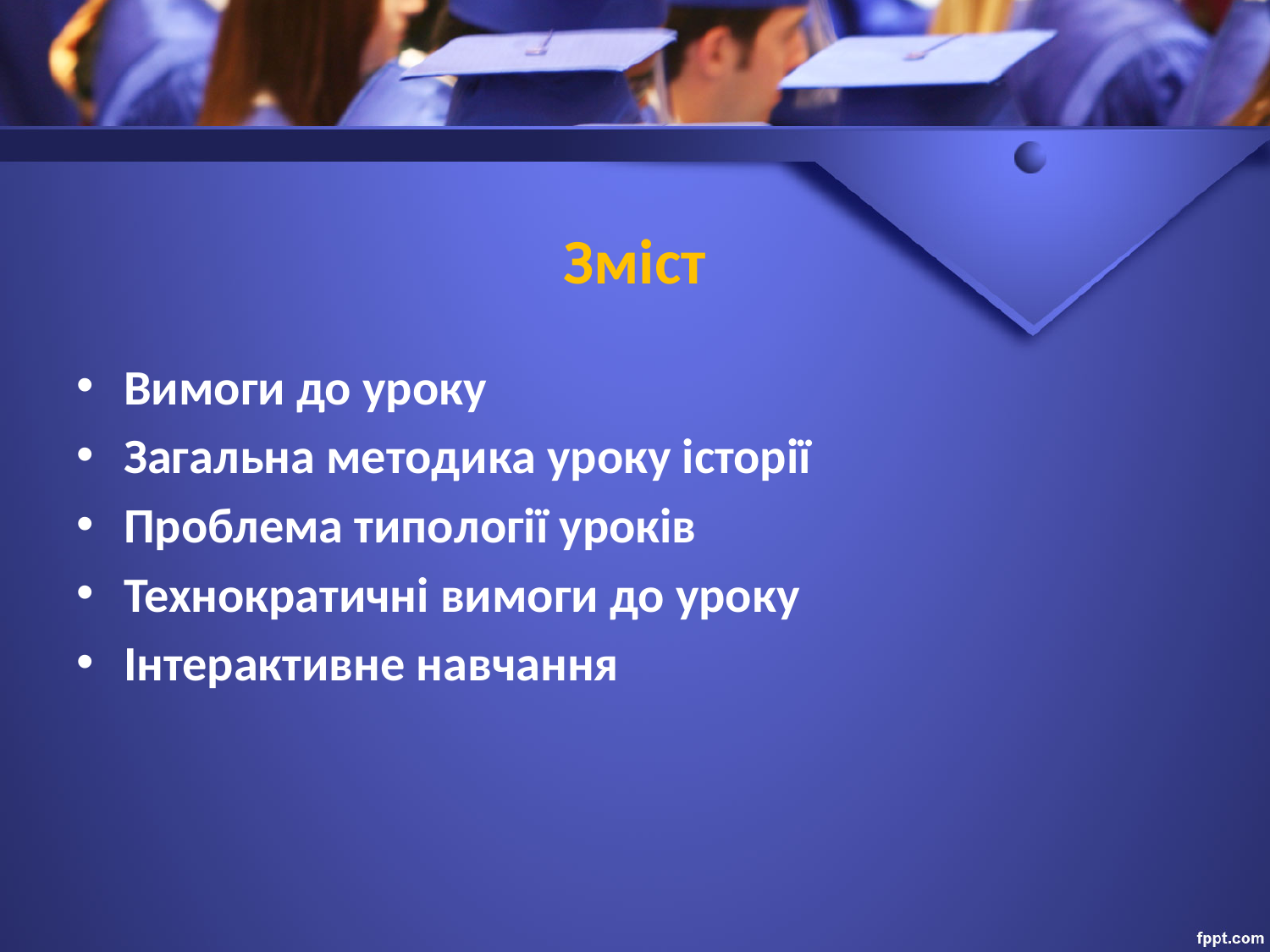

# Зміст
Вимоги до уроку
Загальна методика уроку історії
Проблема типології уроків
Технократичні вимоги до уроку
Інтерактивне навчання